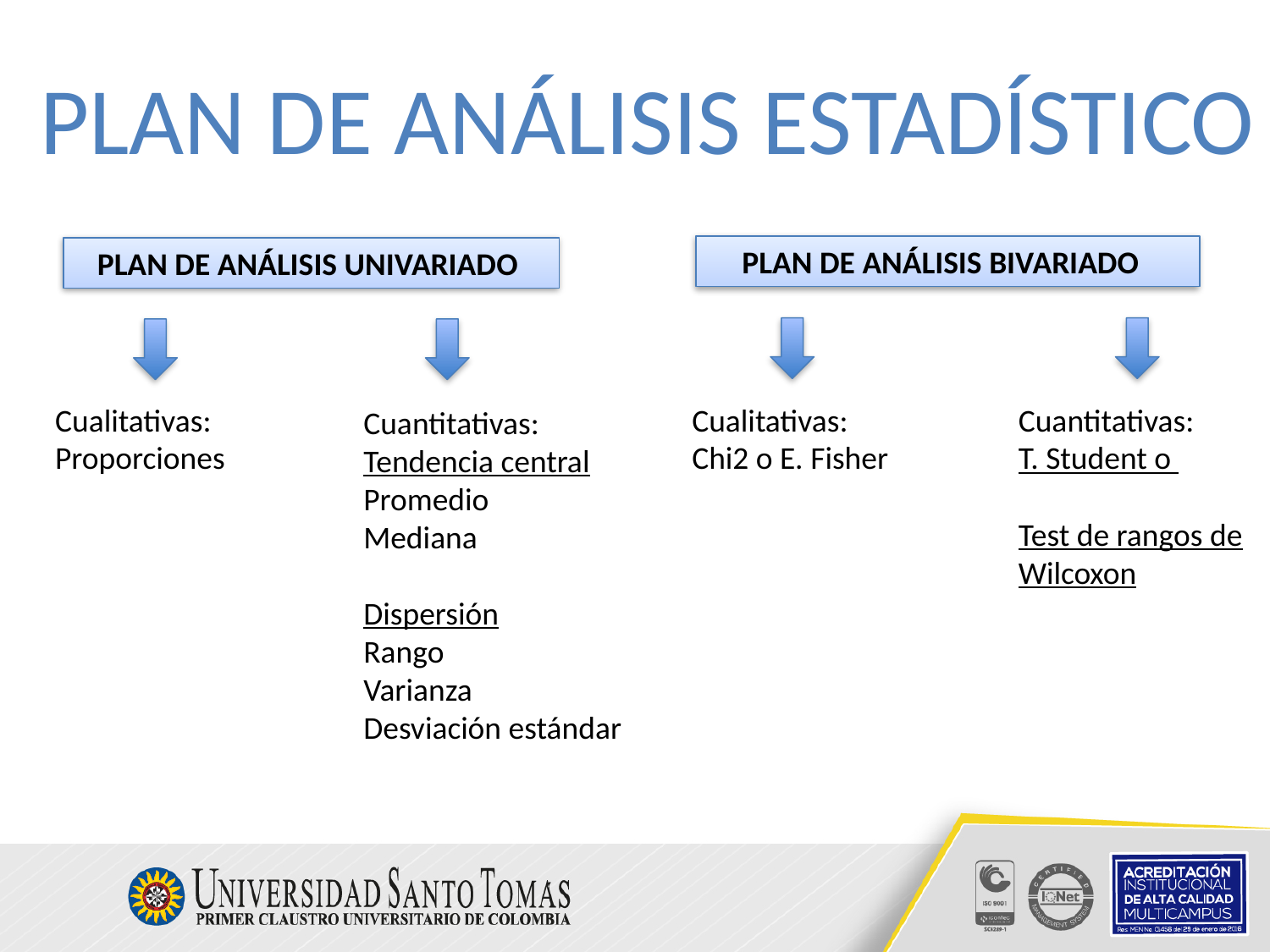

PLAN DE ANÁLISIS ESTADÍSTICO
PLAN DE ANÁLISIS BIVARIADO
PLAN DE ANÁLISIS UNIVARIADO

Cualitativas: Proporciones
Cualitativas:
Chi2 o E. Fisher
Cuantitativas:
T. Student o

Test de rangos de Wilcoxon
Cuantitativas:
Tendencia central
Promedio
Mediana

Dispersión
Rango
Varianza
Desviación estándar